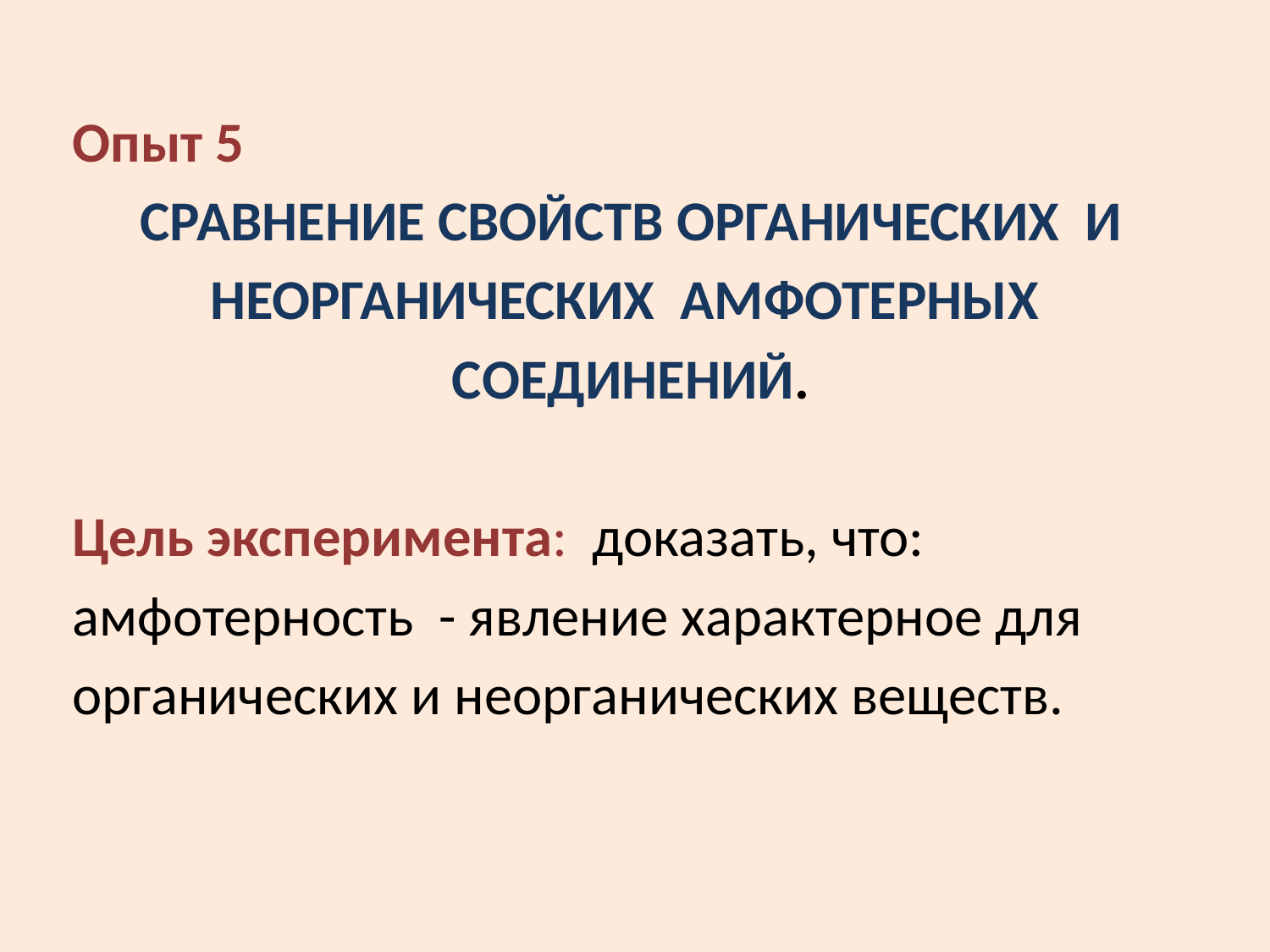

Опыт 5
 СРАВНЕНИЕ СВОЙСТВ ОРГАНИЧЕСКИХ  И
НЕОРГАНИЧЕСКИХ  АМФОТЕРНЫХ
СОЕДИНЕНИЙ.

Цель эксперимента:  доказать, что:
амфотерность  - явление характерное для
органических и неорганических веществ.